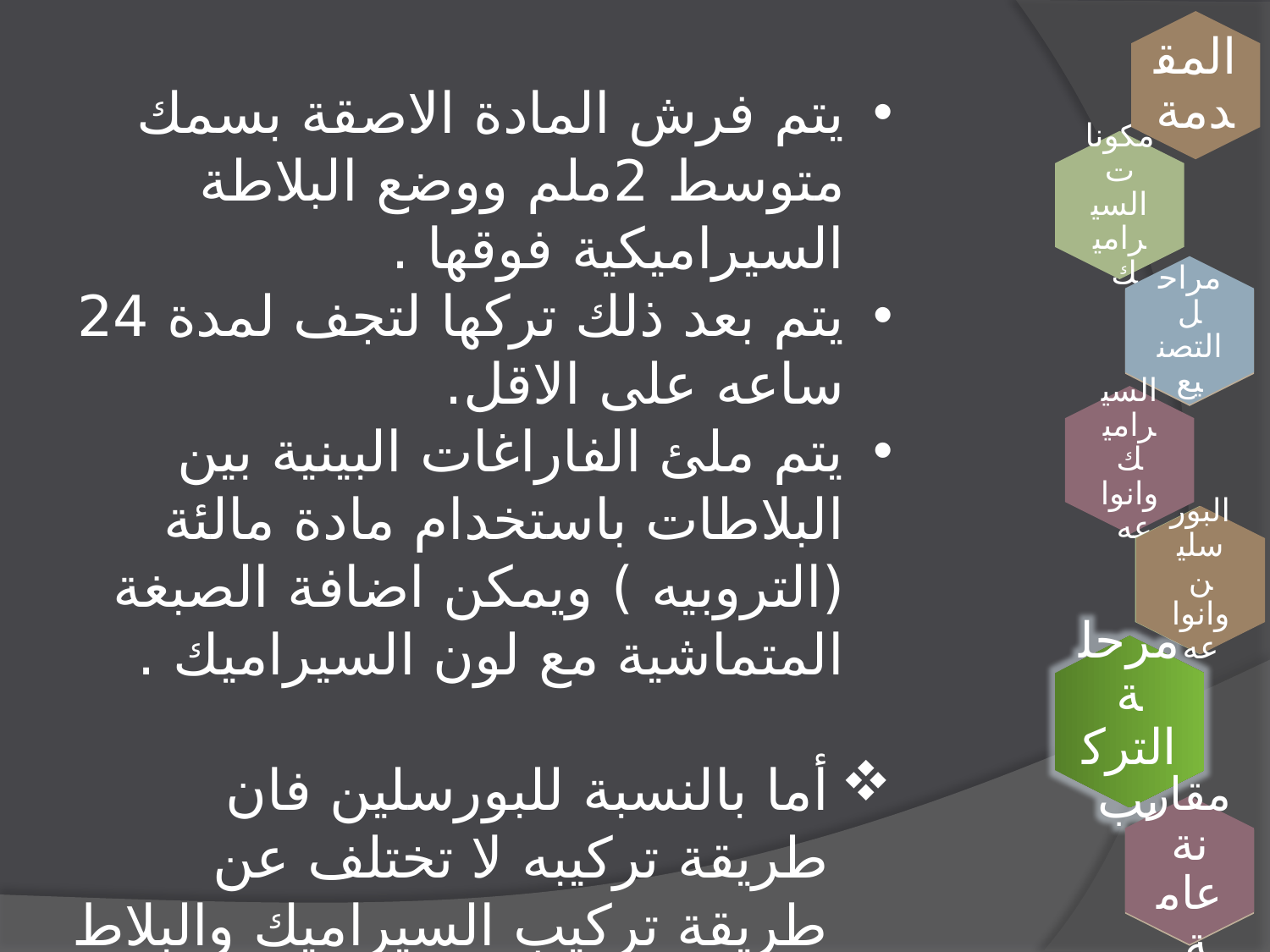

مكونات السيراميك

مراحل التصنيع
المقدمة
السيراميك وانواعه

مرحلة التركيب
البورسلين وانواعه
مقارنة عامة
يتم فرش المادة الاصقة بسمك متوسط 2ملم ووضع البلاطة السيراميكية فوقها .
يتم بعد ذلك تركها لتجف لمدة 24 ساعه على الاقل.
يتم ملئ الفاراغات البينية بين البلاطات باستخدام مادة مالئة (التروبيه ) ويمكن اضافة الصبغة المتماشية مع لون السيراميك .

أما بالنسبة للبورسلين فان طريقة تركيبه لا تختلف عن طريقة تركيب السيراميك والبلاط .

ومما هو جدير بالاهتمام بان هذه المادة لا يجب ان ترمى في مصارف المياه لانها قد تؤدي الى انسدادها.